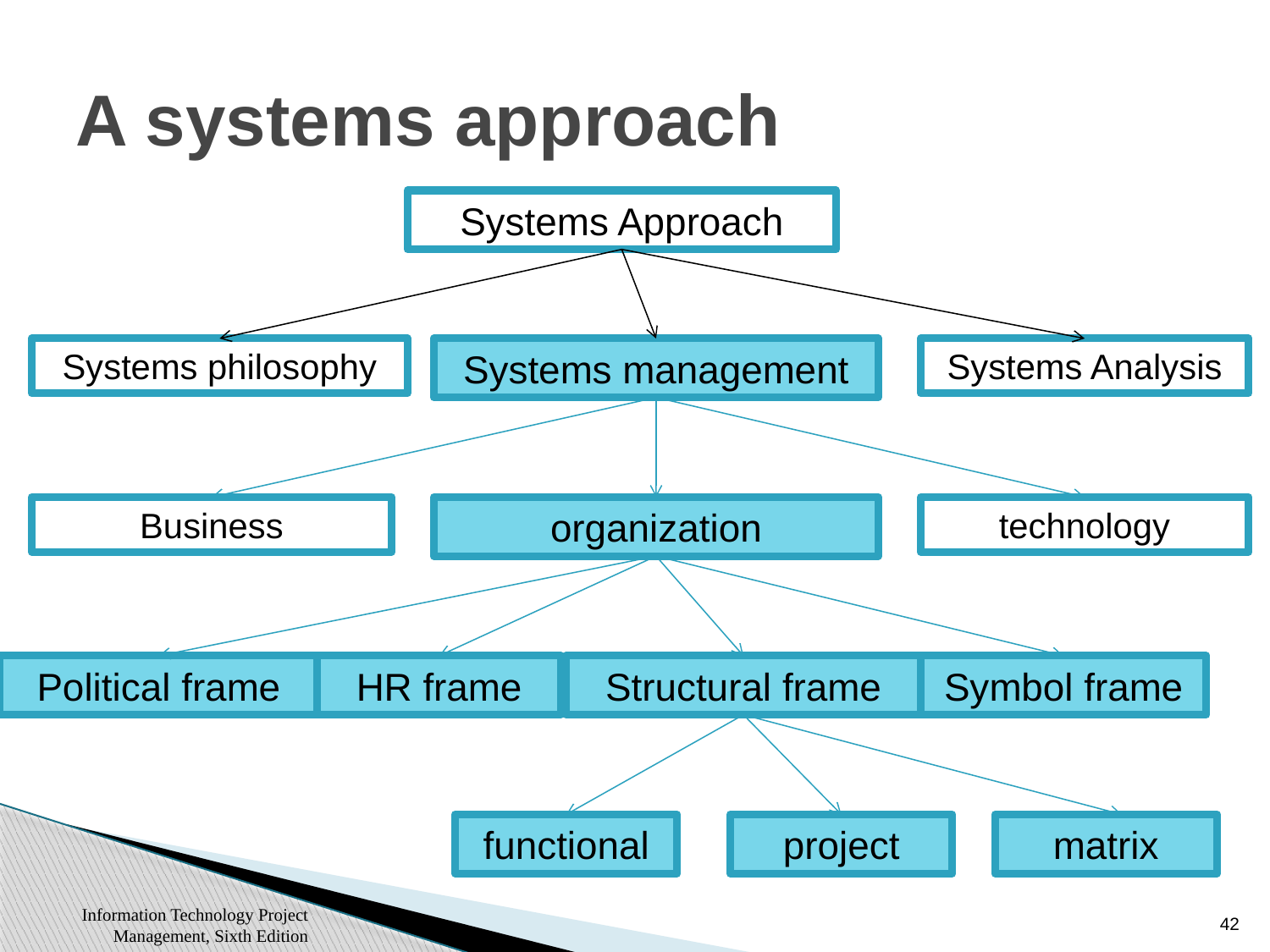

# A systems approach
Systems Approach
Systems philosophy
Systems management
Systems Analysis
Business
organization
technology
Political frame
HR frame
Structural frame
Symbol frame
functional
project
matrix
42
Information Technology Project Management, Sixth Edition